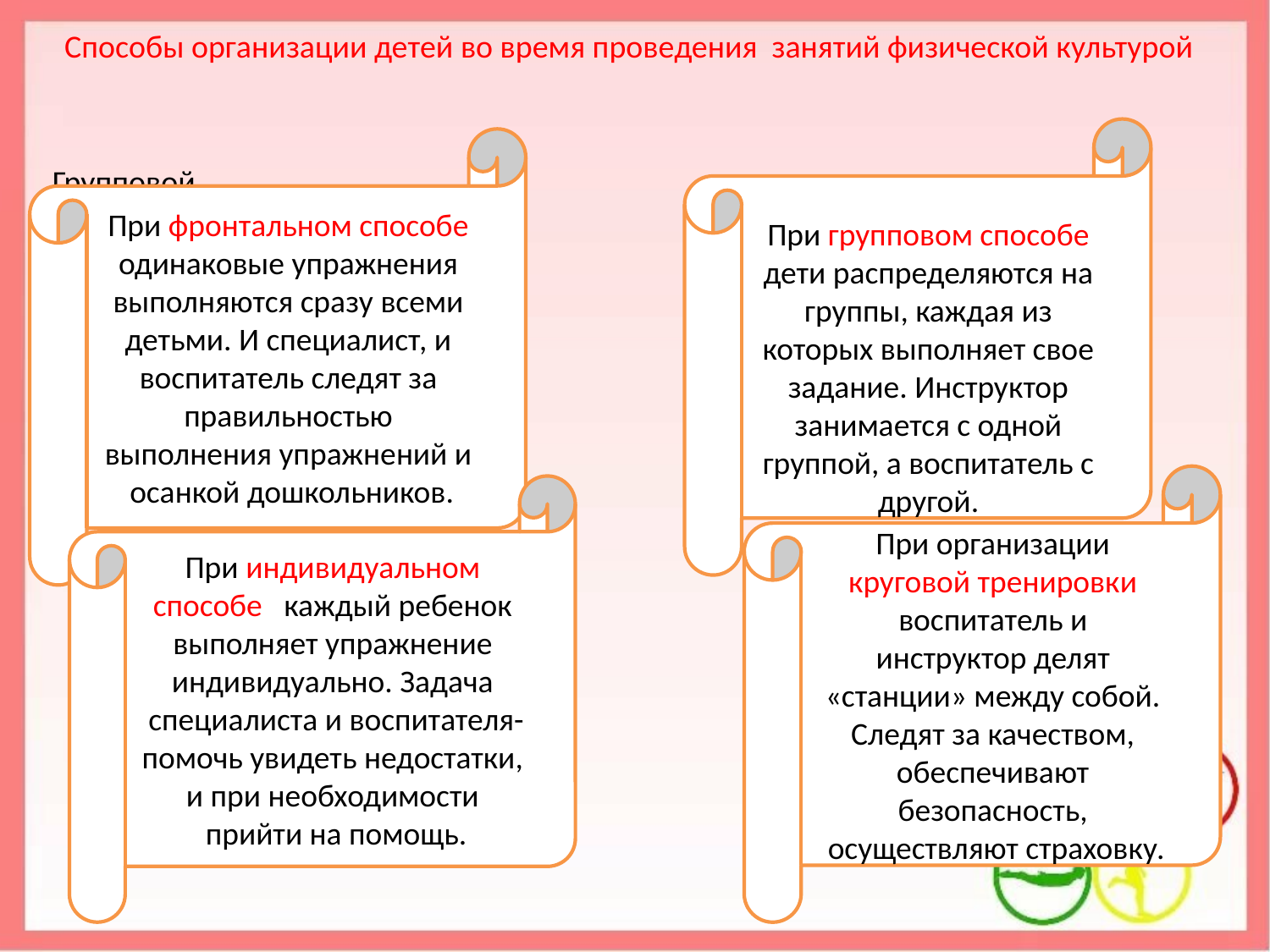

Способы организации детей во время проведения  занятий физической культурой

Групповой

При групповом способе
дети распределяются на
группы, каждая из
которых выполняет свое
задание. Инструктор
занимается с одной
группой, а воспитатель с
другой.
При фронтальном способе
одинаковые упражнения
выполняются сразу всеми
детьми. И специалист, и
воспитатель следят за
правильностью
выполнения упражнений и
осанкой дошкольников.
При организации
круговой тренировки
воспитатель и
инструктор делят
«станции» между собой.
Следят за качеством,
обеспечивают
безопасность,
осуществляют страховку.
При индивидуальном
способе   каждый ребенок
выполняет упражнение
индивидуально. Задача
специалиста и воспитателя-
помочь увидеть недостатки,
и при необходимости
прийти на помощь.